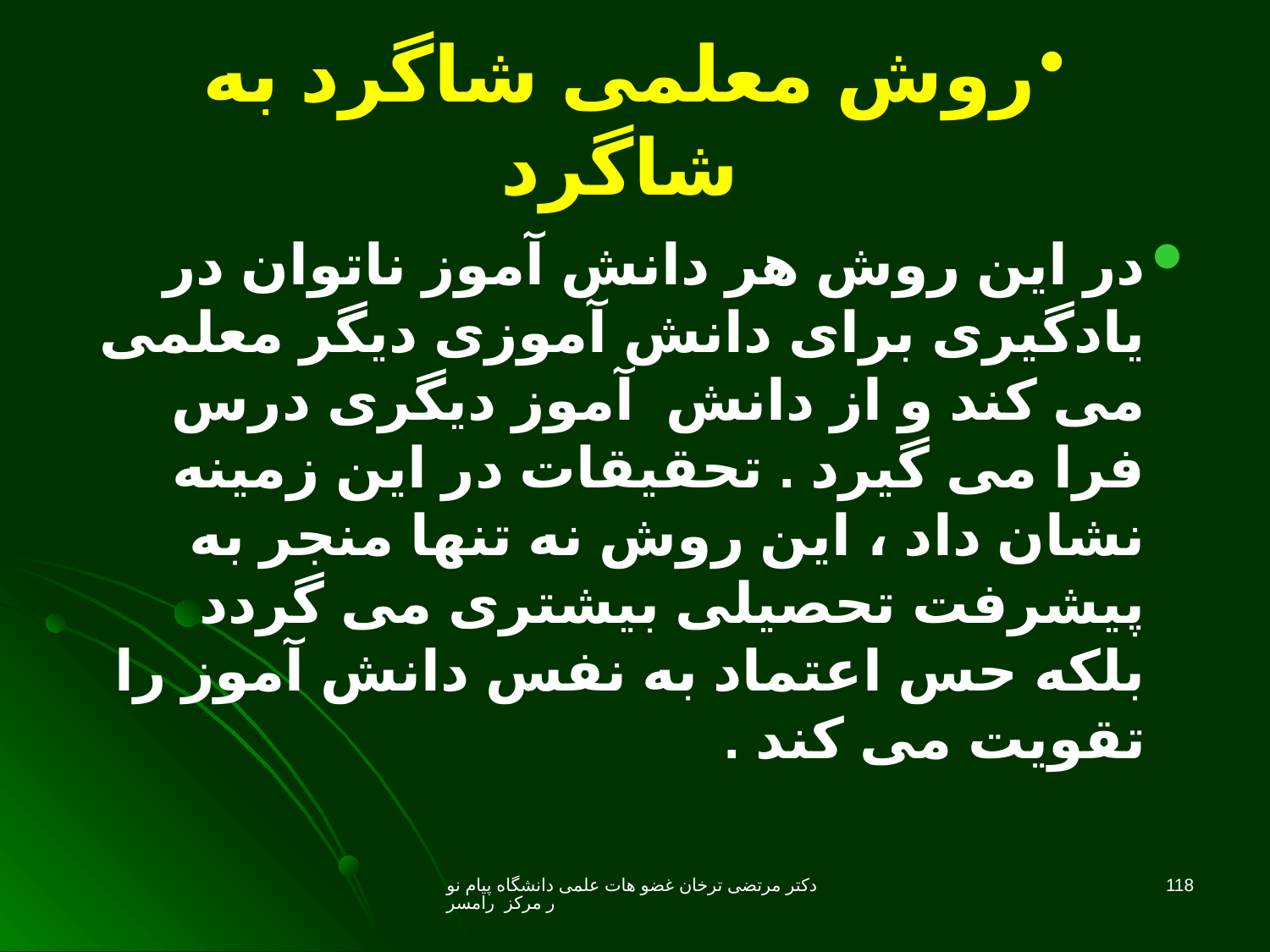

# روش معلمی شاگرد به شاگرد
در این روش هر دانش آموز ناتوان در یادگیری برای دانش آموزی دیگر معلمی می کند و از دانش  آموز دیگری درس فرا می گیرد . تحقیقات در این زمینه نشان داد ، این روش نه تنها منجر به پیشرفت تحصیلی بیشتری می گردد بلکه حس اعتماد به نفس دانش آموز را تقویت می کند .
دکتر مرتضی ترخان غضو هات علمی دانشگاه پیام نور مرکز رامسر
118